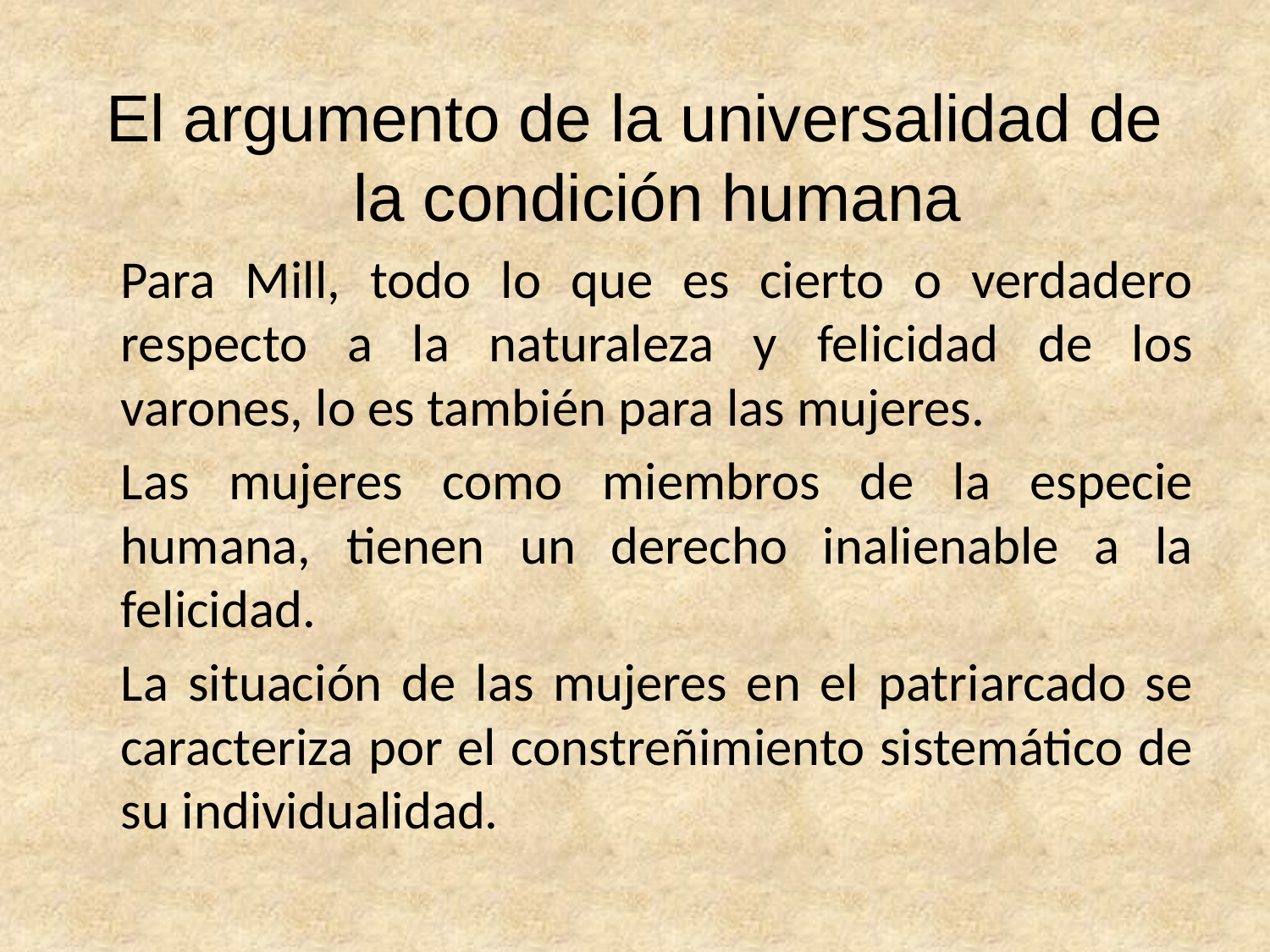

El argumento de la universalidad de la condición humana
	Para Mill, todo lo que es cierto o verdadero respecto a la naturaleza y felicidad de los varones, lo es también para las mujeres.
	Las mujeres como miembros de la especie humana, tienen un derecho inalienable a la felicidad.
	La situación de las mujeres en el patriarcado se caracteriza por el constreñimiento sistemático de su individualidad.